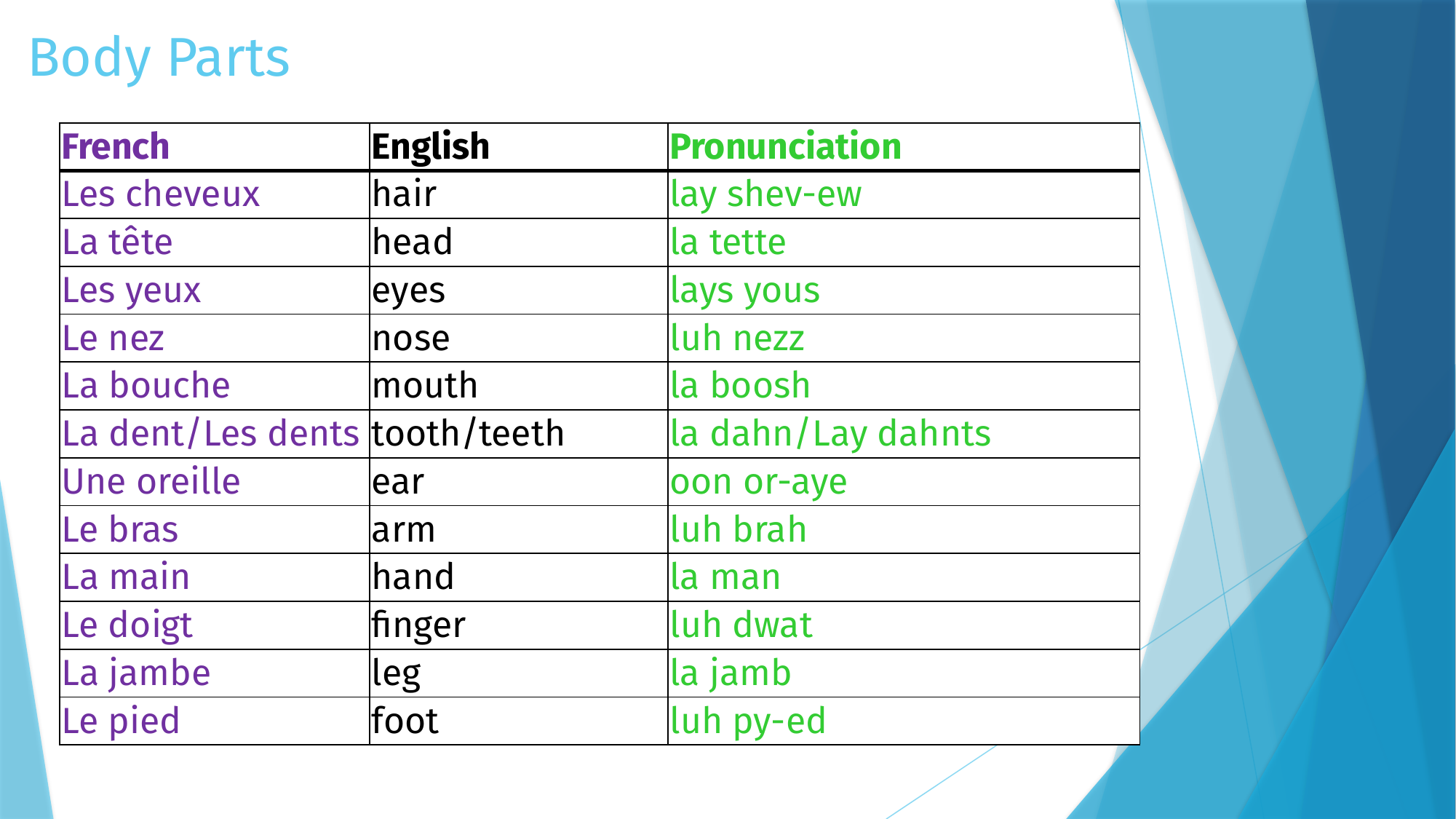

# Body Parts
| French | English | Pronunciation |
| --- | --- | --- |
| Les cheveux | hair | lay shev-ew |
| La tête | head | la tette |
| Les yeux | eyes | lays yous |
| Le nez | nose | luh nezz |
| La bouche | mouth | la boosh |
| La dent/Les dents | tooth/teeth | la dahn/Lay dahnts |
| Une oreille | ear | oon or-aye |
| Le bras | arm | luh brah |
| La main | hand | la man |
| Le doigt | finger | luh dwat |
| La jambe | leg | la jamb |
| Le pied | foot | luh py-ed |